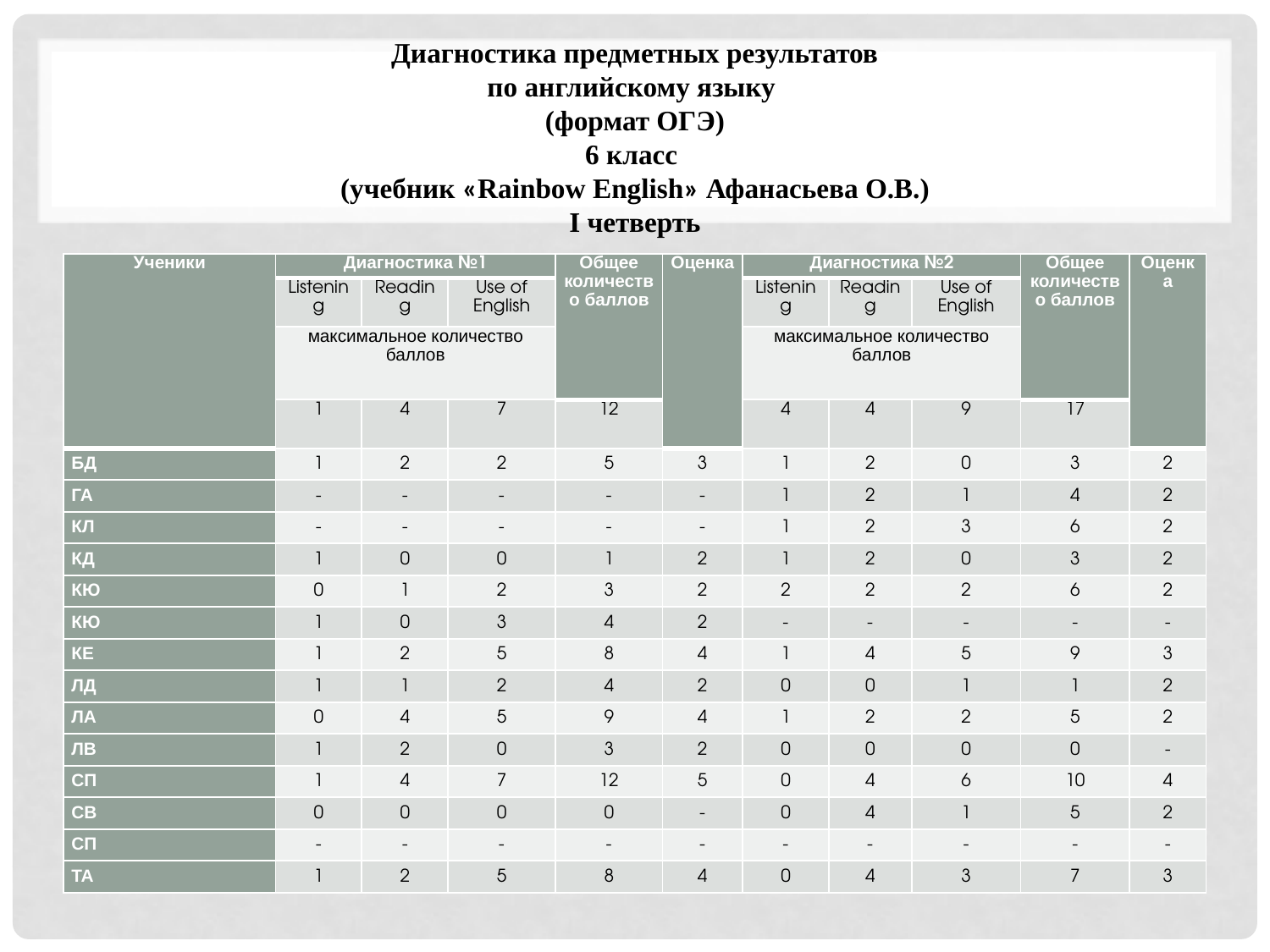

# Диагностика предметных результатов
по английскому языку
(формат ОГЭ)
6 класс
(учебник «Rainbow English» Афанасьева О.В.)
I четверть

| Ученики | Диагностика №1 |  |  | Общее количество баллов | Оценка | Диагностика №2 |  |  | Общее количество баллов | Оценка |
| --- | --- | --- | --- | --- | --- | --- | --- | --- | --- | --- |
|  | Listening | Reading | Use of English |  |  | Listening | Reading | Use of English |  |  |
|  | максимальное количество баллов |  |  |  |  | максимальное количество баллов |  |  |  |  |
|  | 1 | 4 | 7 | 12 |  | 4 | 4 | 9 | 17 |  |
| БД | 1 | 2 | 2 | 5 | 3 | 1 | 2 | 0 | 3 | 2 |
| ГА | - | - | - | - | - | 1 | 2 | 1 | 4 | 2 |
| КЛ | - | - | - | - | - | 1 | 2 | 3 | 6 | 2 |
| КД | 1 | 0 | 0 | 1 | 2 | 1 | 2 | 0 | 3 | 2 |
| КЮ | 0 | 1 | 2 | 3 | 2 | 2 | 2 | 2 | 6 | 2 |
| КЮ | 1 | 0 | 3 | 4 | 2 | - | - | - | - | - |
| КЕ | 1 | 2 | 5 | 8 | 4 | 1 | 4 | 5 | 9 | 3 |
| ЛД | 1 | 1 | 2 | 4 | 2 | 0 | 0 | 1 | 1 | 2 |
| ЛА | 0 | 4 | 5 | 9 | 4 | 1 | 2 | 2 | 5 | 2 |
| ЛВ | 1 | 2 | 0 | 3 | 2 | 0 | 0 | 0 | 0 | - |
| СП | 1 | 4 | 7 | 12 | 5 | 0 | 4 | 6 | 10 | 4 |
| СВ | 0 | 0 | 0 | 0 | - | 0 | 4 | 1 | 5 | 2 |
| СП | - | - | - | - | - | - | - | - | - | - |
| ТА | 1 | 2 | 5 | 8 | 4 | 0 | 4 | 3 | 7 | 3 |